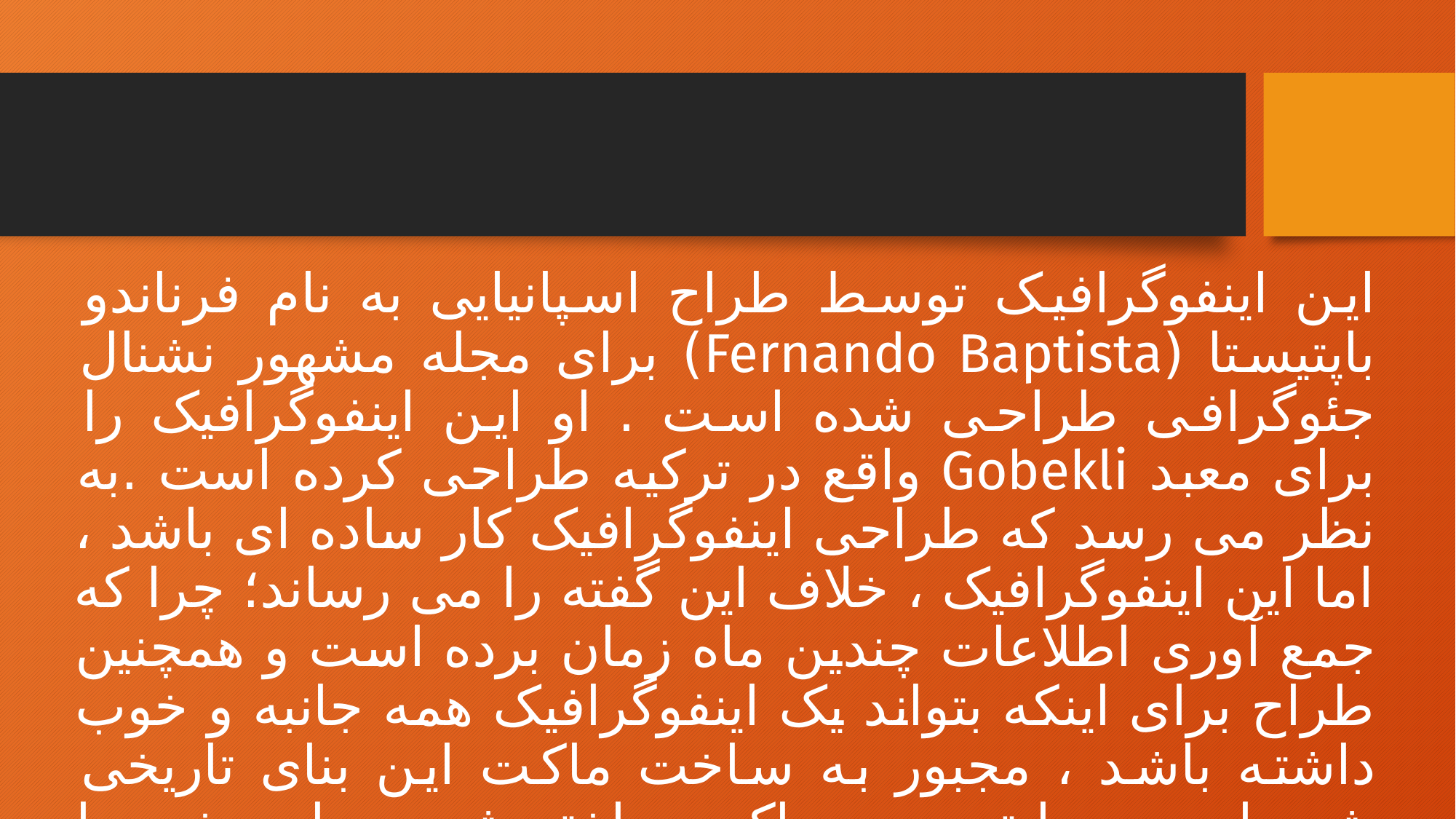

این اینفوگرافیک توسط طراح اسپانیایی به نام فرناندو باپتیستا (Fernando Baptista) برای مجله مشهور نشنال جئوگرافی طراحی شده است . او این اینفوگرافیک را برای معبد Gobekli واقع در ترکیه طراحی کرده است .به نظر می رسد که طراحی اینفوگرافیک کار ساده ای باشد ، اما این اینفوگرافیک ، خلاف این گفته را می رساند؛ چرا که جمع آوری اطلاعات چندین ماه زمان برده است و همچنین طراح برای اینکه بتواند یک اینفوگرافیک همه جانبه و خوب داشته باشد ، مجبور به ساخت ماکت این بنای تاریخی شده است و با توجه به ماکت ساخته شده ، طرح خود را ارائه داده است .